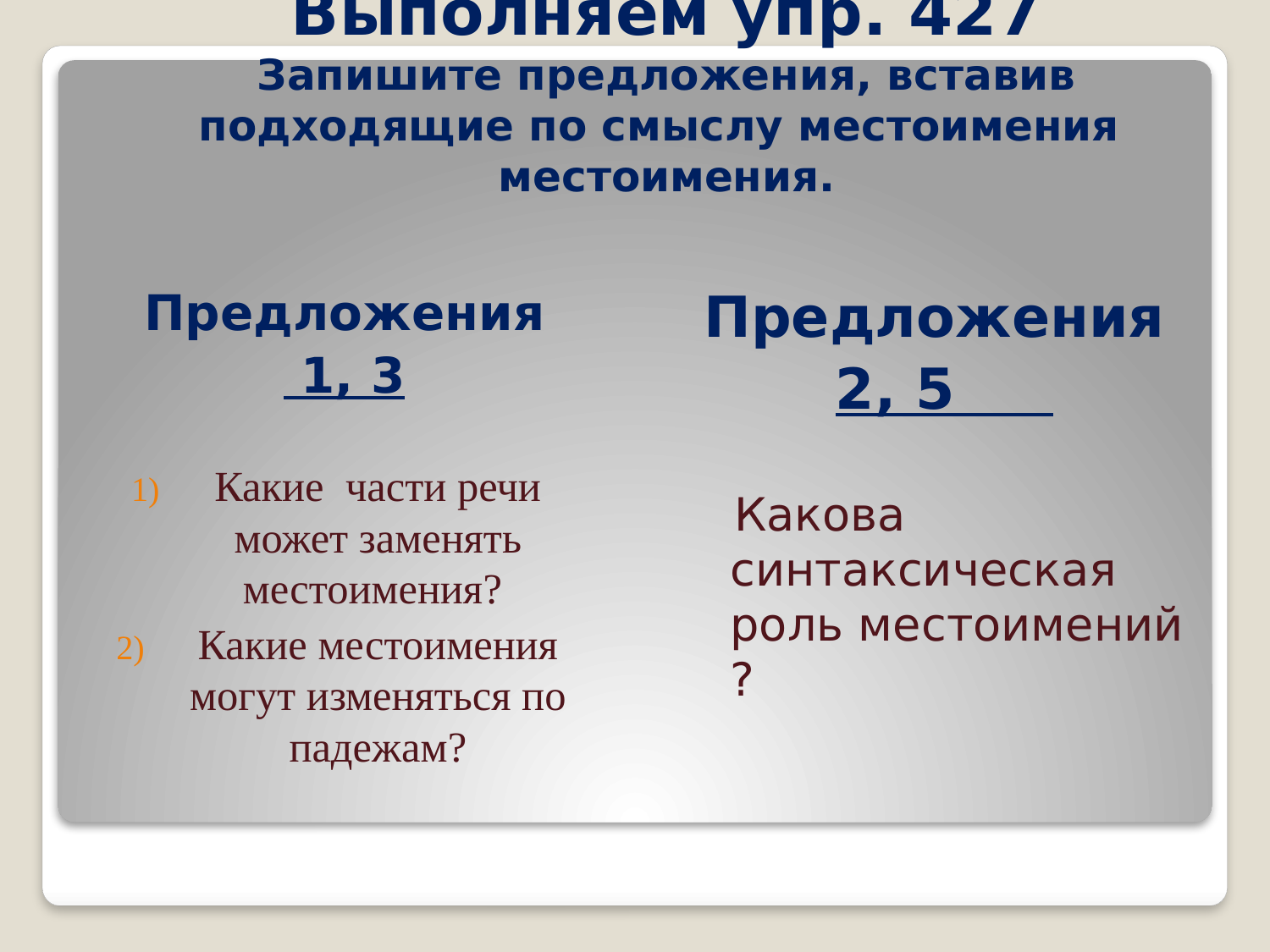

# Выполняем упр. 427 Запишите предложения, вставив подходящие по смыслу местоимения  местоимения.

Предложения
2, 5

   Какова синтаксическая роль местоимений ?

Предложения
 1, 3

Какие  части речи может заменять местоимения?
Какие местоимения могут изменяться по падежам?